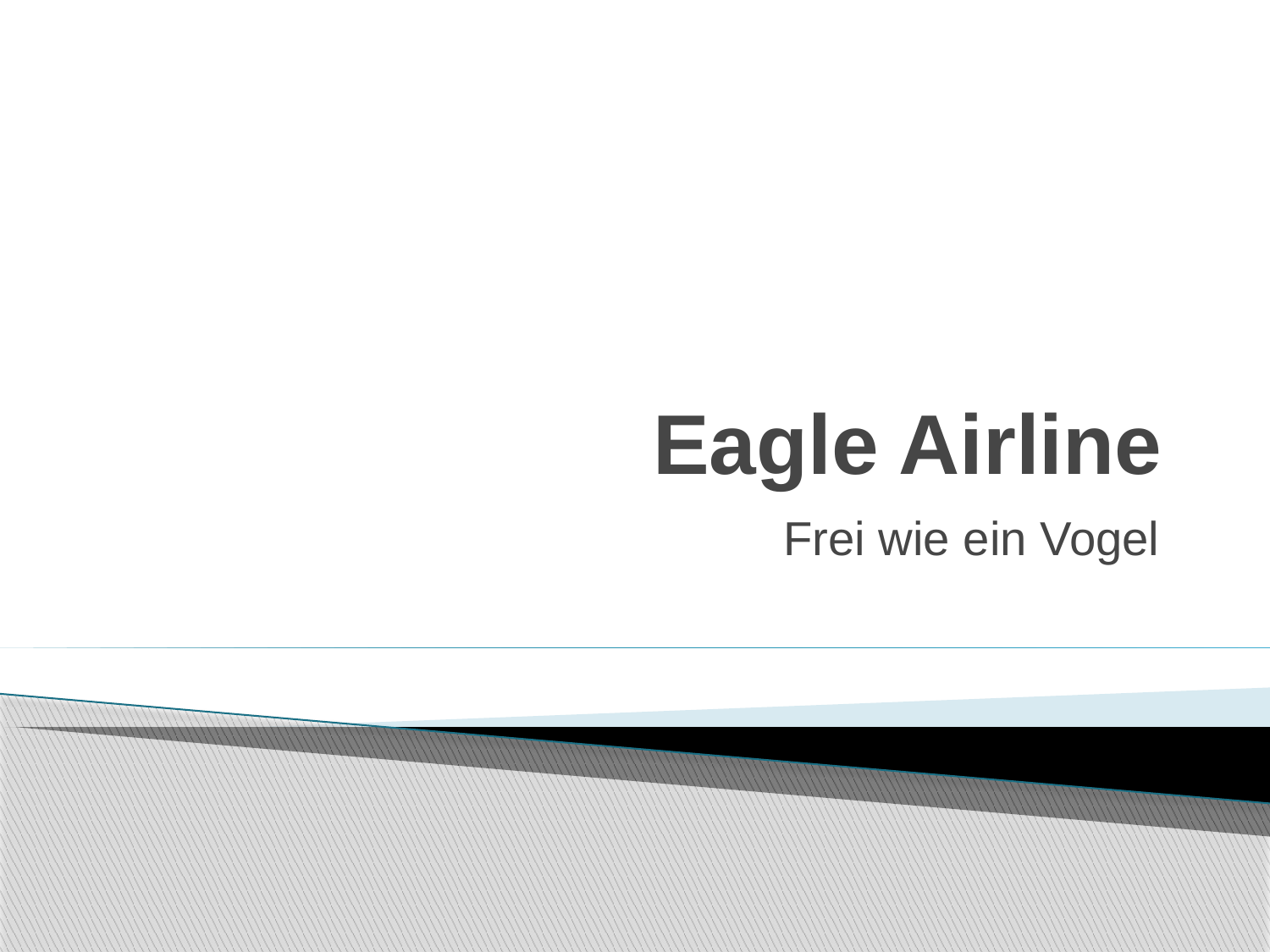

# Eagle Airline
Frei wie ein Vogel